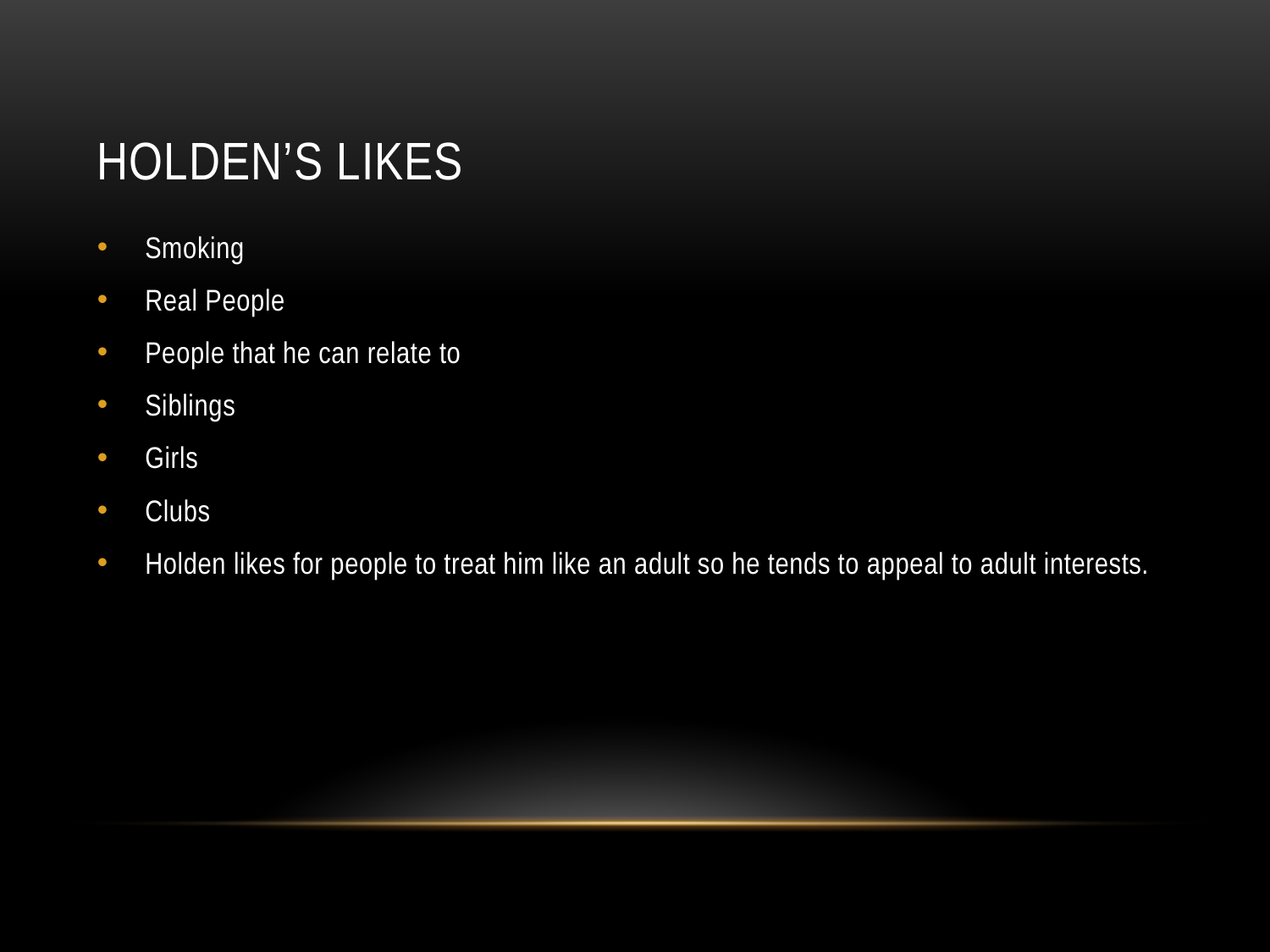

# Holden’s likes
Smoking
Real People
People that he can relate to
Siblings
Girls
Clubs
Holden likes for people to treat him like an adult so he tends to appeal to adult interests.